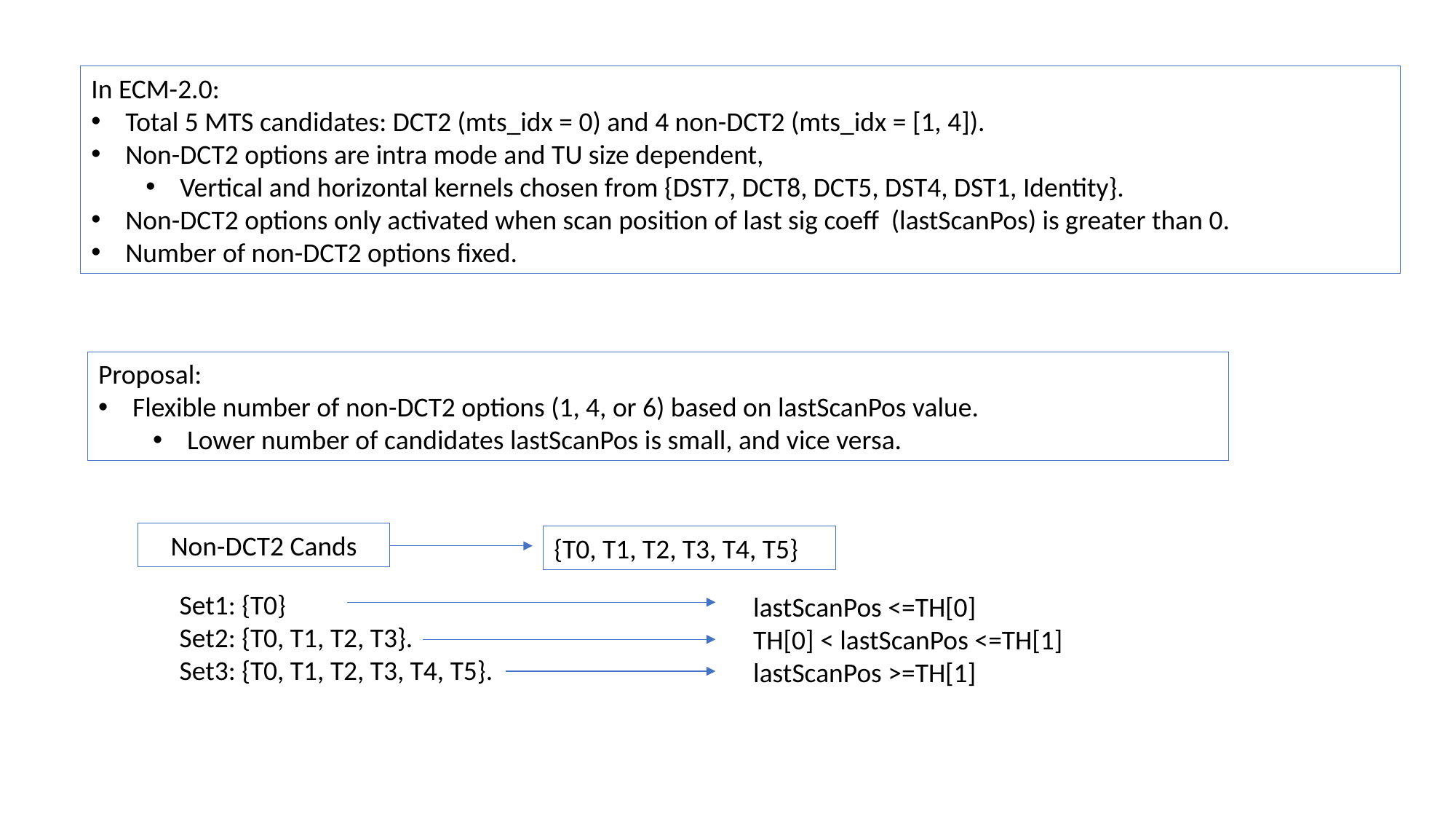

In ECM-2.0:
Total 5 MTS candidates: DCT2 (mts_idx = 0) and 4 non-DCT2 (mts_idx = [1, 4]).
Non-DCT2 options are intra mode and TU size dependent,
Vertical and horizontal kernels chosen from {DST7, DCT8, DCT5, DST4, DST1, Identity}.
Non-DCT2 options only activated when scan position of last sig coeff  (lastScanPos) is greater than 0.
Number of non-DCT2 options fixed.
Proposal:
Flexible number of non-DCT2 options (1, 4, or 6) based on lastScanPos value.
Lower number of candidates lastScanPos is small, and vice versa.
Non-DCT2 Cands
{T0, T1, T2, T3, T4, T5}
Set1: {T0}
Set2: {T0, T1, T2, T3}.
Set3: {T0, T1, T2, T3, T4, T5}.
lastScanPos <=TH[0]
TH[0] < lastScanPos <=TH[1]
lastScanPos >=TH[1]